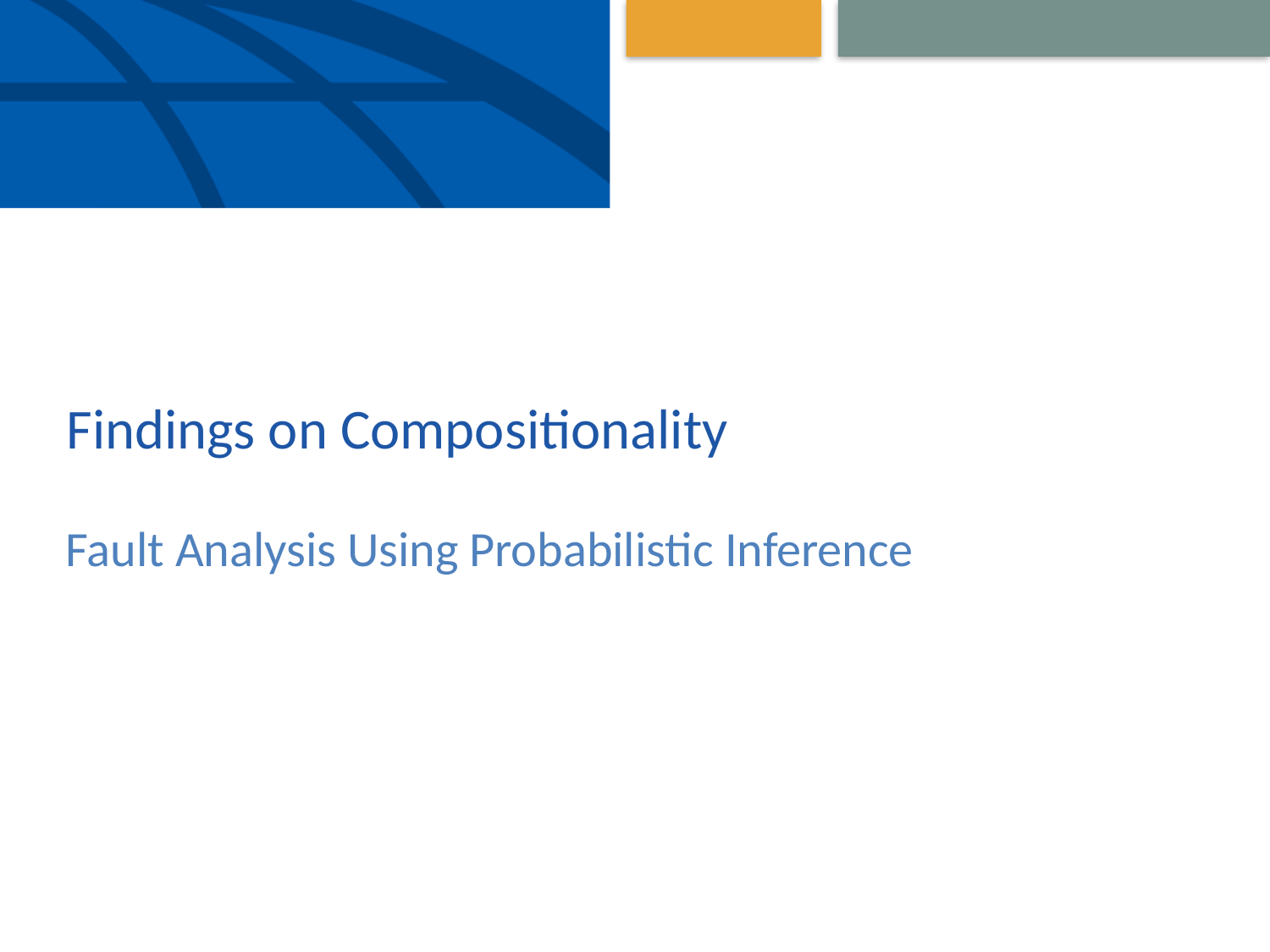

# Findings on Compositionality
Fault Analysis Using Probabilistic Inference